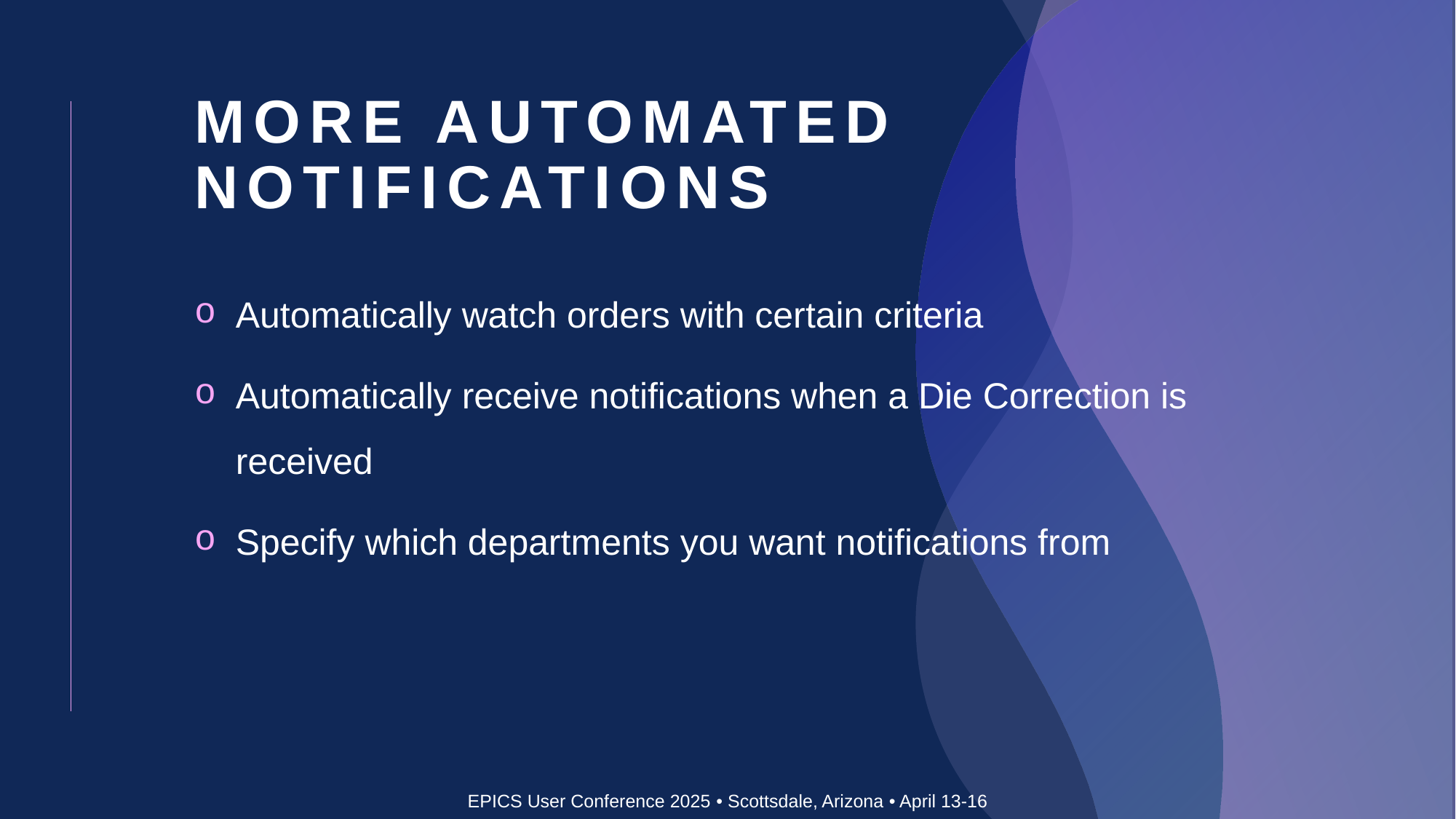

# More Automated Notifications
Automatically watch orders with certain criteria
Automatically receive notifications when a Die Correction is received
Specify which departments you want notifications from